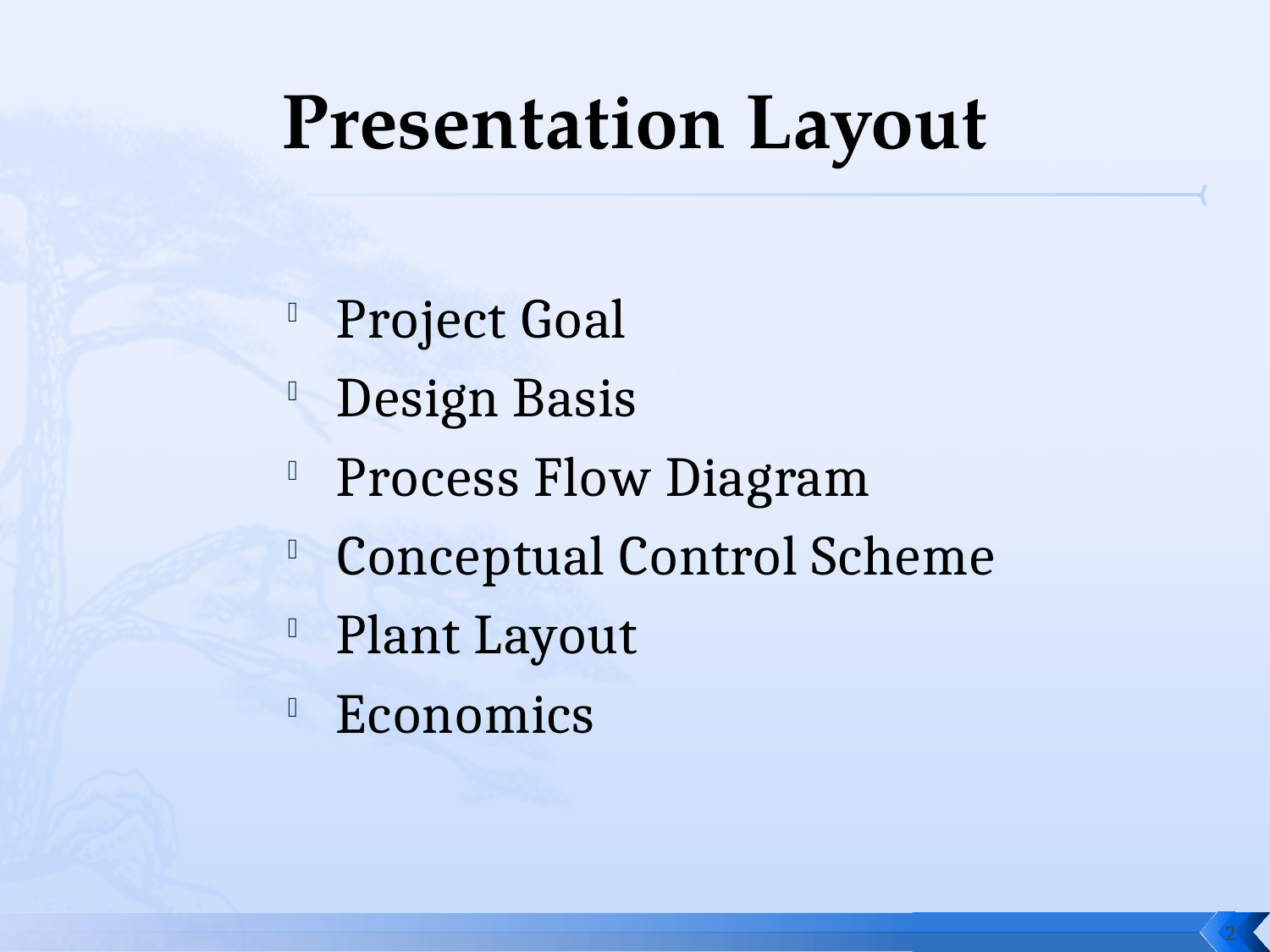

# Presentation Layout
Project Goal
Design Basis
Process Flow Diagram
Conceptual Control Scheme
Plant Layout
Economics

2